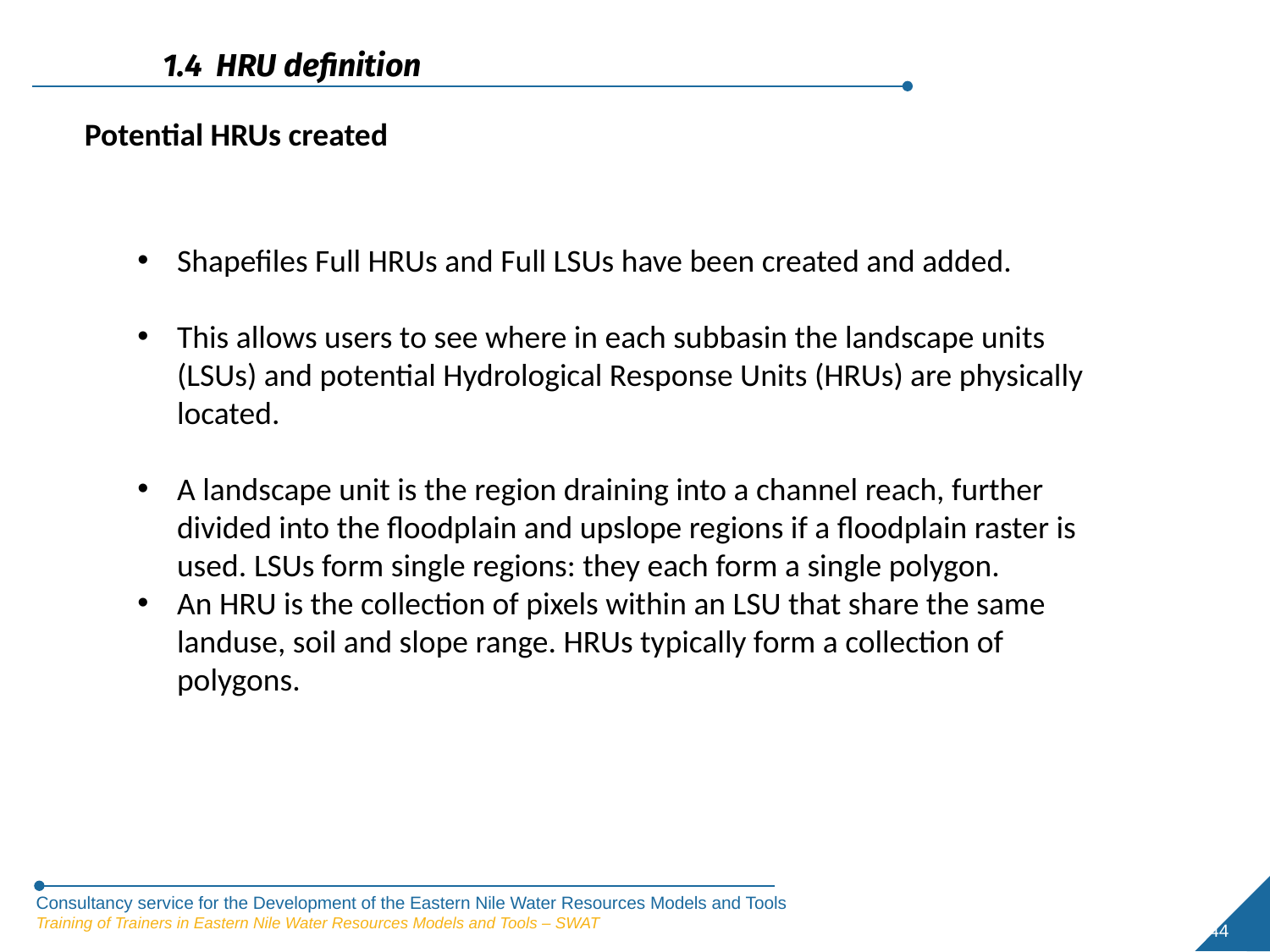

1.4  HRU definition
Potential HRUs created

Shapefiles Full HRUs and Full LSUs have been created and added.

This allows users to see where in each subbasin the landscape units (LSUs) and potential Hydrological Response Units (HRUs) are physically located.

A landscape unit is the region draining into a channel reach, further divided into the floodplain and upslope regions if a floodplain raster is used. LSUs form single regions: they each form a single polygon.
An HRU is the collection of pixels within an LSU that share the same landuse, soil and slope range. HRUs typically form a collection of polygons.